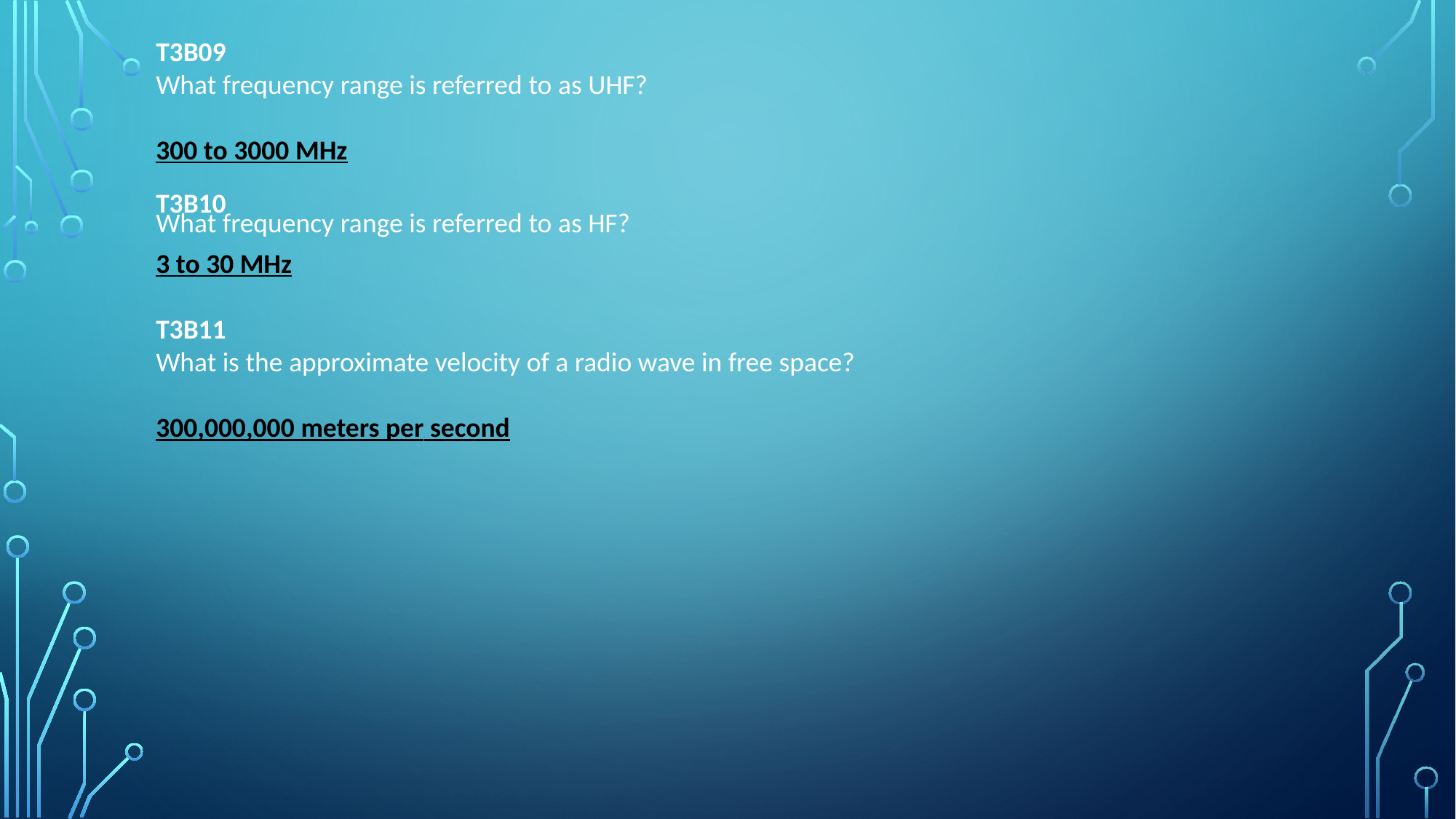

T3B09
What frequency range is referred to as UHF?

300 to 3000 MHz

T3B10
What frequency range is referred to as HF?

3 to 30 MHz

T3B11
What is the approximate velocity of a radio wave in free space?

300,000,000 meters per second